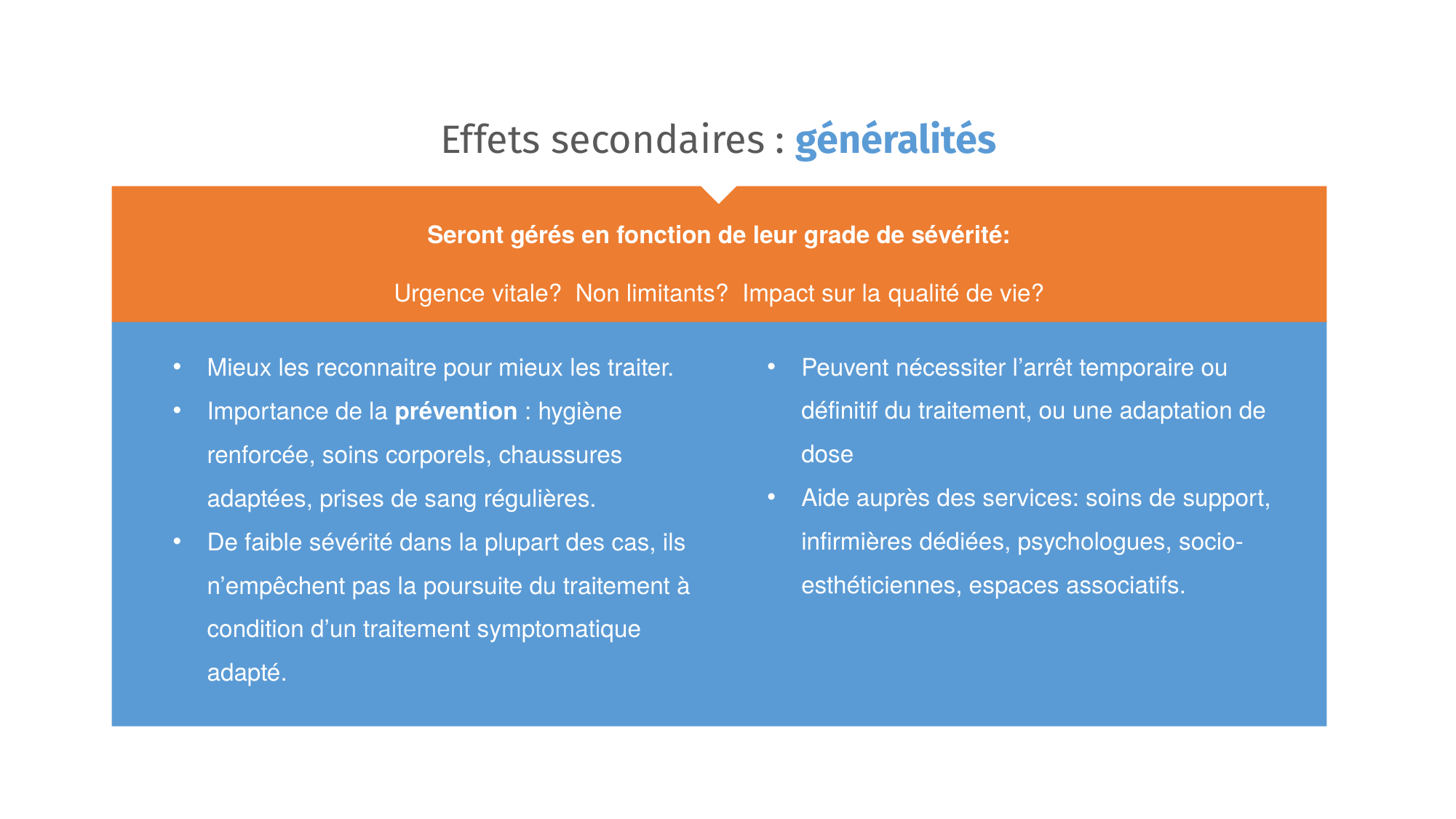

Effets secondaires : généralités

Seront gérés en fonction de leur grade de sévérité:

Urgence vitale?  Non limitants?  Impact sur la qualité de vie?

Peuvent nécessiter l’arrêt temporaire ou définitif du traitement, ou une adaptation de dose
Aide auprès des services: soins de support, infirmières dédiées, psychologues, socio-esthéticiennes, espaces associatifs.

Mieux les reconnaitre pour mieux les traiter.
Importance de la prévention : hygiène renforcée, soins corporels, chaussures adaptées, prises de sang régulières.
De faible sévérité dans la plupart des cas, ils n’empêchent pas la poursuite du traitement à condition d’un traitement symptomatique adapté.